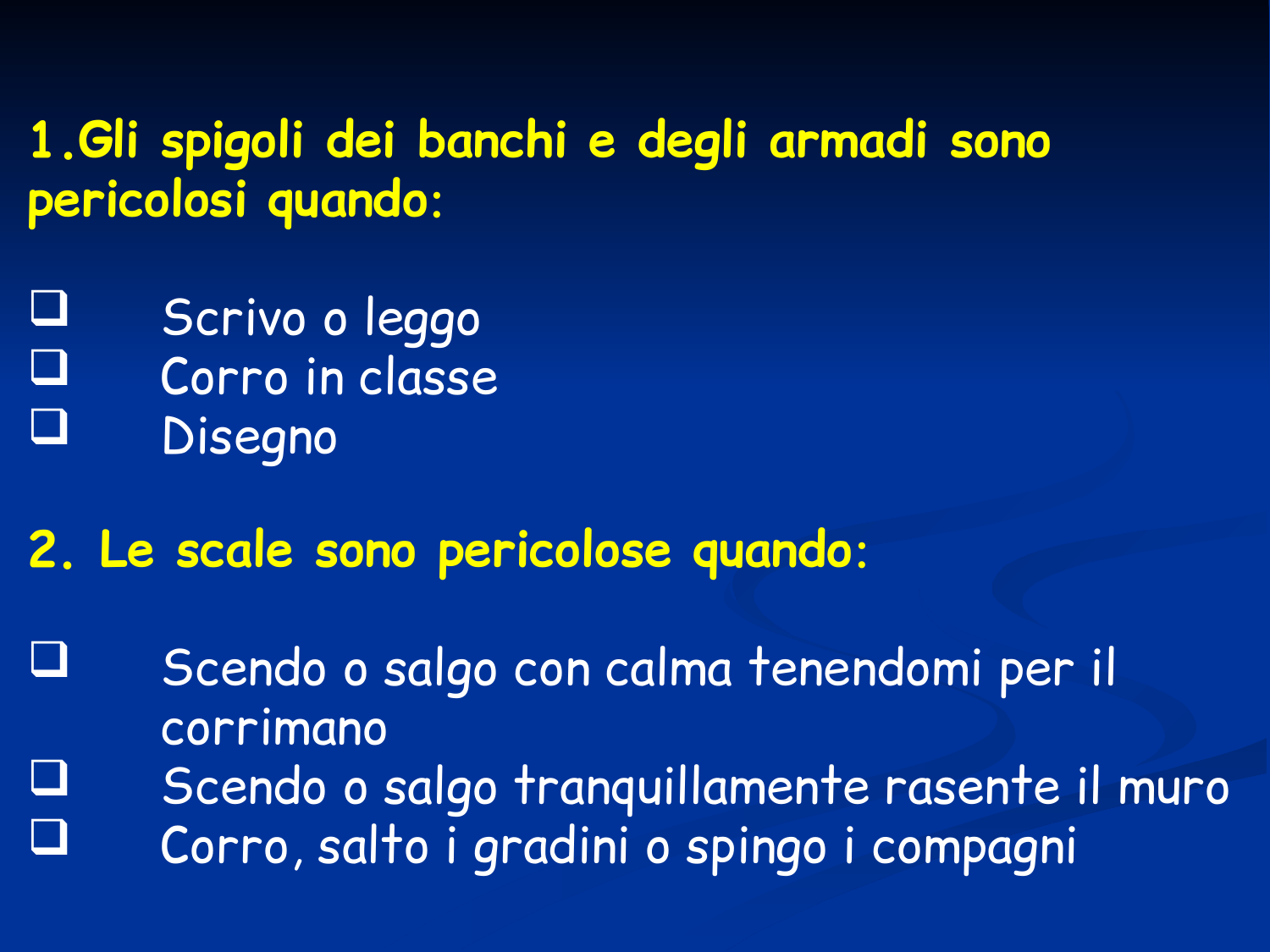

Gli spigoli dei banchi e degli armadi sono pericolosi quando:

      Scrivo o leggo
      Corro in classe
      Disegno

2. Le scale sono pericolose quando:

      Scendo o salgo con calma tenendomi per il
         corrimano
      Scendo o salgo tranquillamente rasente il muro
      Corro, salto i gradini o spingo i compagni